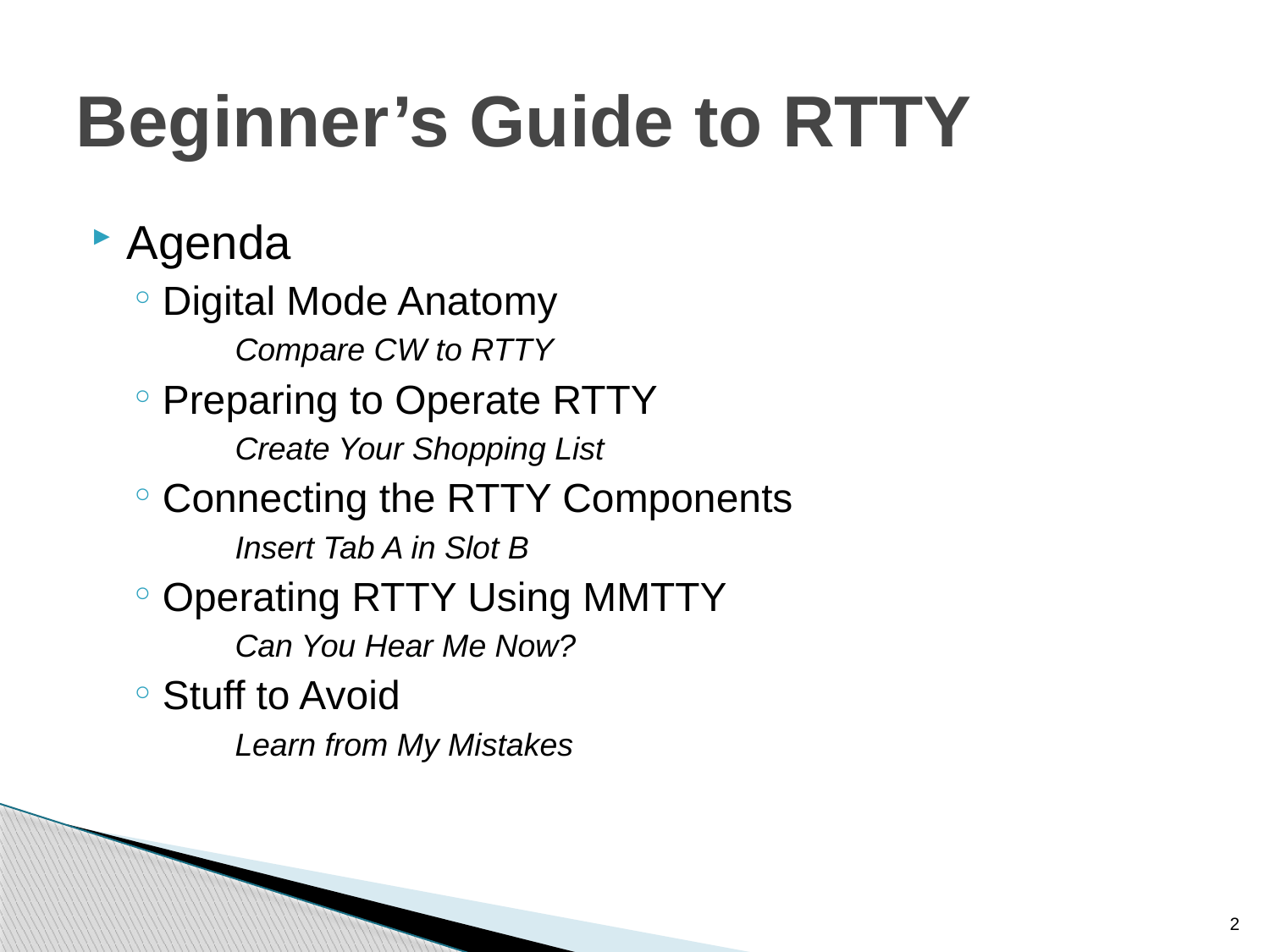

# Beginner’s Guide to RTTY
Agenda
Digital Mode Anatomy
Compare CW to RTTY
Preparing to Operate RTTY
Create Your Shopping List
Connecting the RTTY Components
Insert Tab A in Slot B
Operating RTTY Using MMTTY
Can You Hear Me Now?
Stuff to Avoid
Learn from My Mistakes
2